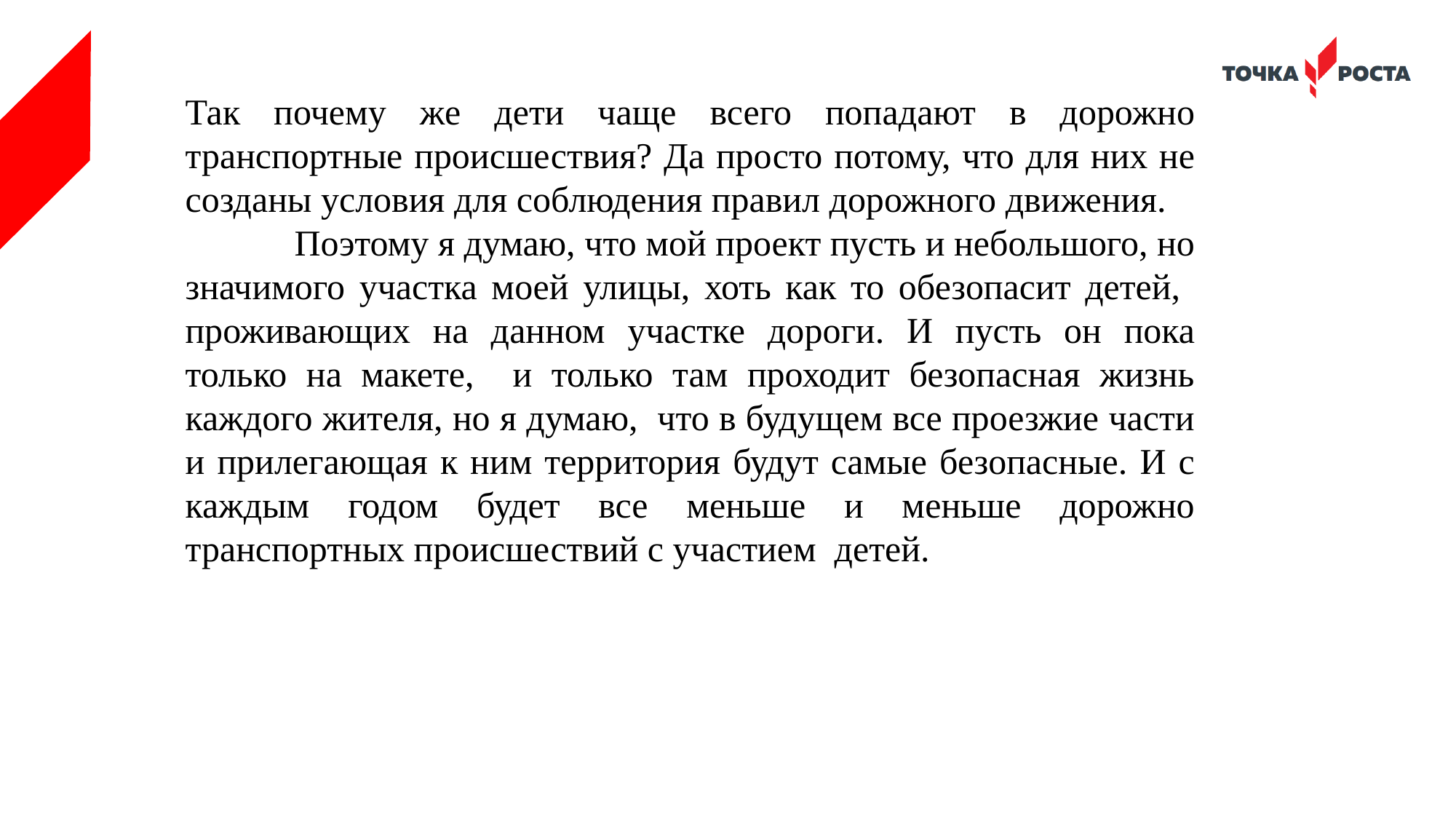

Так почему же дети чаще всего попадают в дорожно транспортные происшествия? Да просто потому, что для них не созданы условия для соблюдения правил дорожного движения.
	Поэтому я думаю, что мой проект пусть и небольшого, но значимого участка моей улицы, хоть как то обезопасит детей,  проживающих на данном участке дороги. И пусть он пока только на макете,  и только там проходит безопасная жизнь каждого жителя, но я думаю,  что в будущем все проезжие части и прилегающая к ним территория будут самые безопасные. И с каждым годом будет все меньше и меньше дорожно транспортных происшествий с участием  детей.